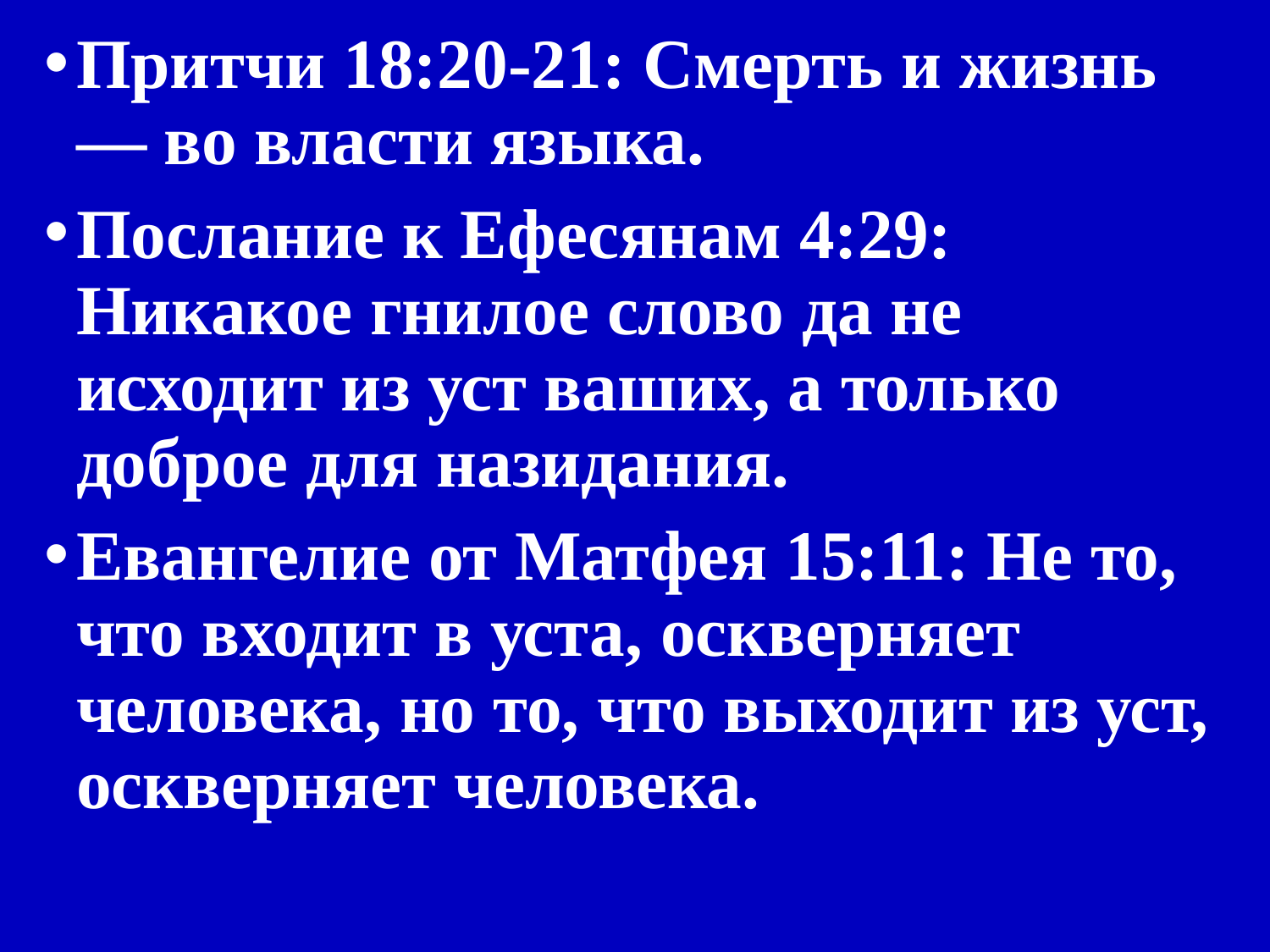

Притчи 18:20-21: Смерть и жизнь — во власти языка.
Послание к Ефесянам 4:29: Никакое гнилое слово да не исходит из уст ваших, а только доброе для назидания.
Евангелие от Матфея 15:11: Не то, что входит в уста, оскверняет человека, но то, что выходит из уст, оскверняет человека.